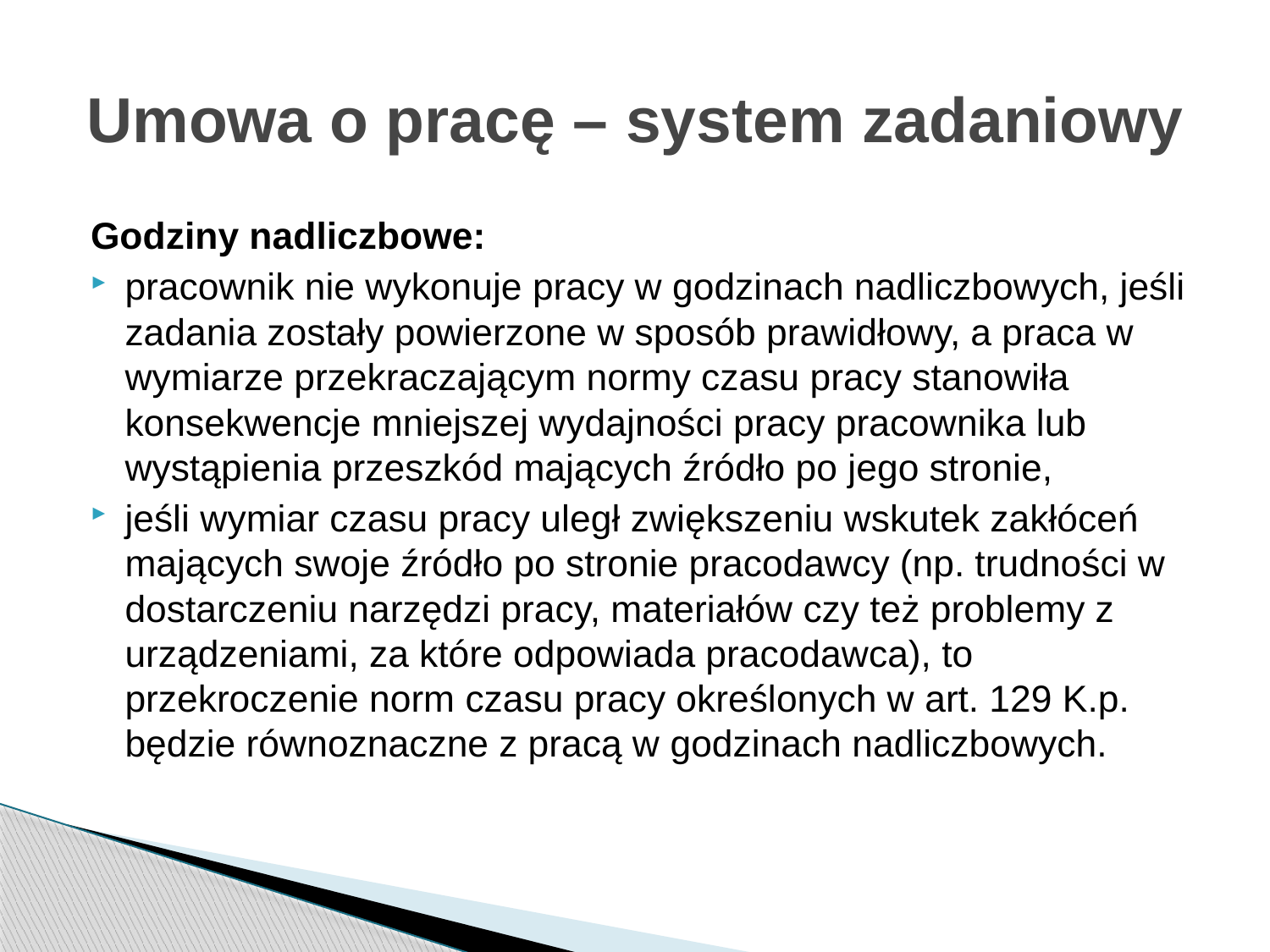

# Umowa o pracę – system zadaniowy
Godziny nadliczbowe:
pracownik nie wykonuje pracy w godzinach nadliczbowych, jeśli zadania zostały powierzone w sposób prawidłowy, a praca w wymiarze przekraczającym normy czasu pracy stanowiła konsekwencje mniejszej wydajności pracy pracownika lub wystąpienia przeszkód mających źródło po jego stronie,
jeśli wymiar czasu pracy uległ zwiększeniu wskutek zakłóceń mających swoje źródło po stronie pracodawcy (np. trudności w dostarczeniu narzędzi pracy, materiałów czy też problemy z urządzeniami, za które odpowiada pracodawca), to przekroczenie norm czasu pracy określonych w art. 129 K.p. będzie równoznaczne z pracą w godzinach nadliczbowych.